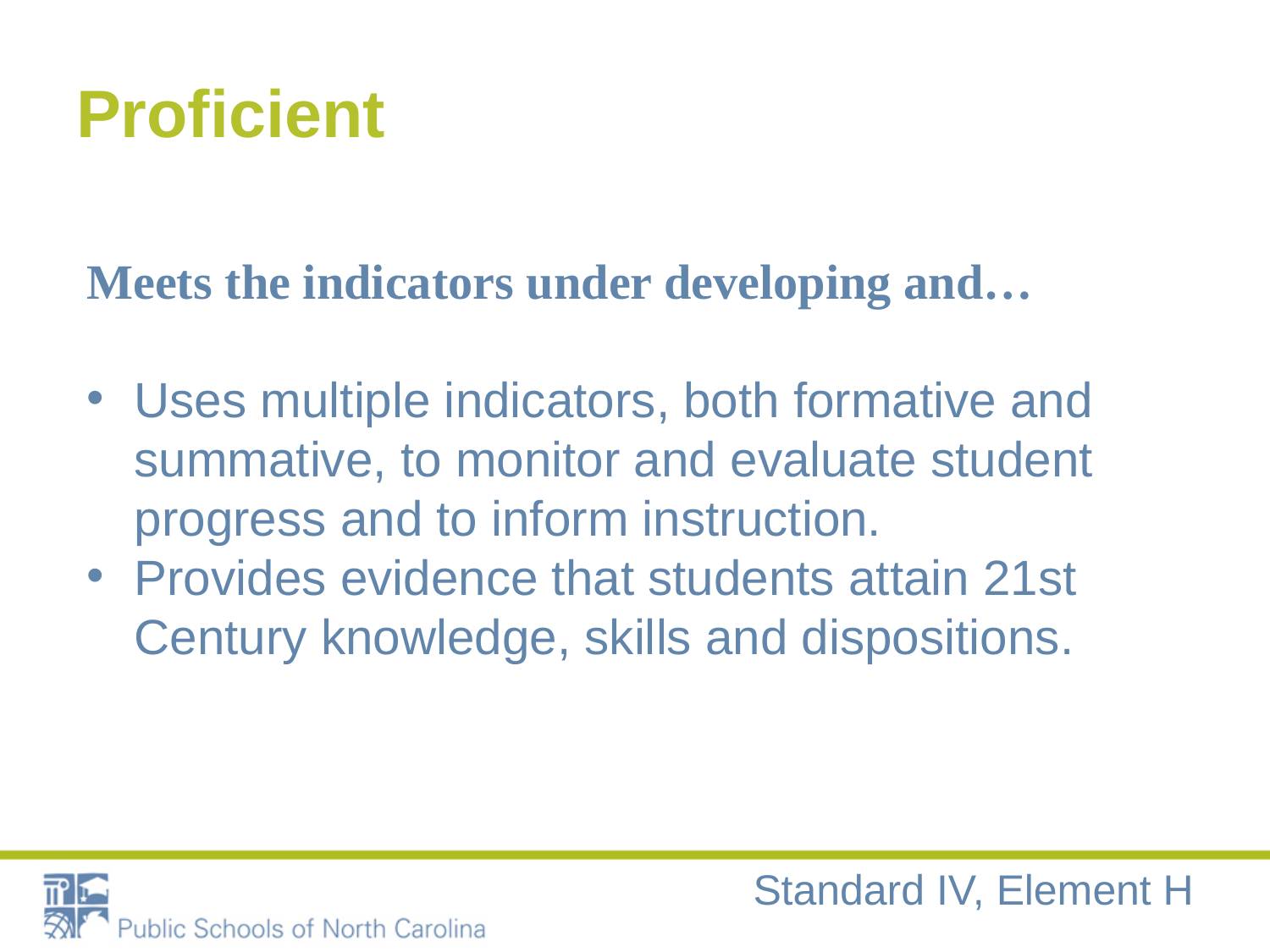

# Proficient
Meets the indicators under developing and…

Uses multiple indicators, both formative and summative, to monitor and evaluate student progress and to inform instruction.
Provides evidence that students attain 21st Century knowledge, skills and dispositions.

Standard IV, Element H